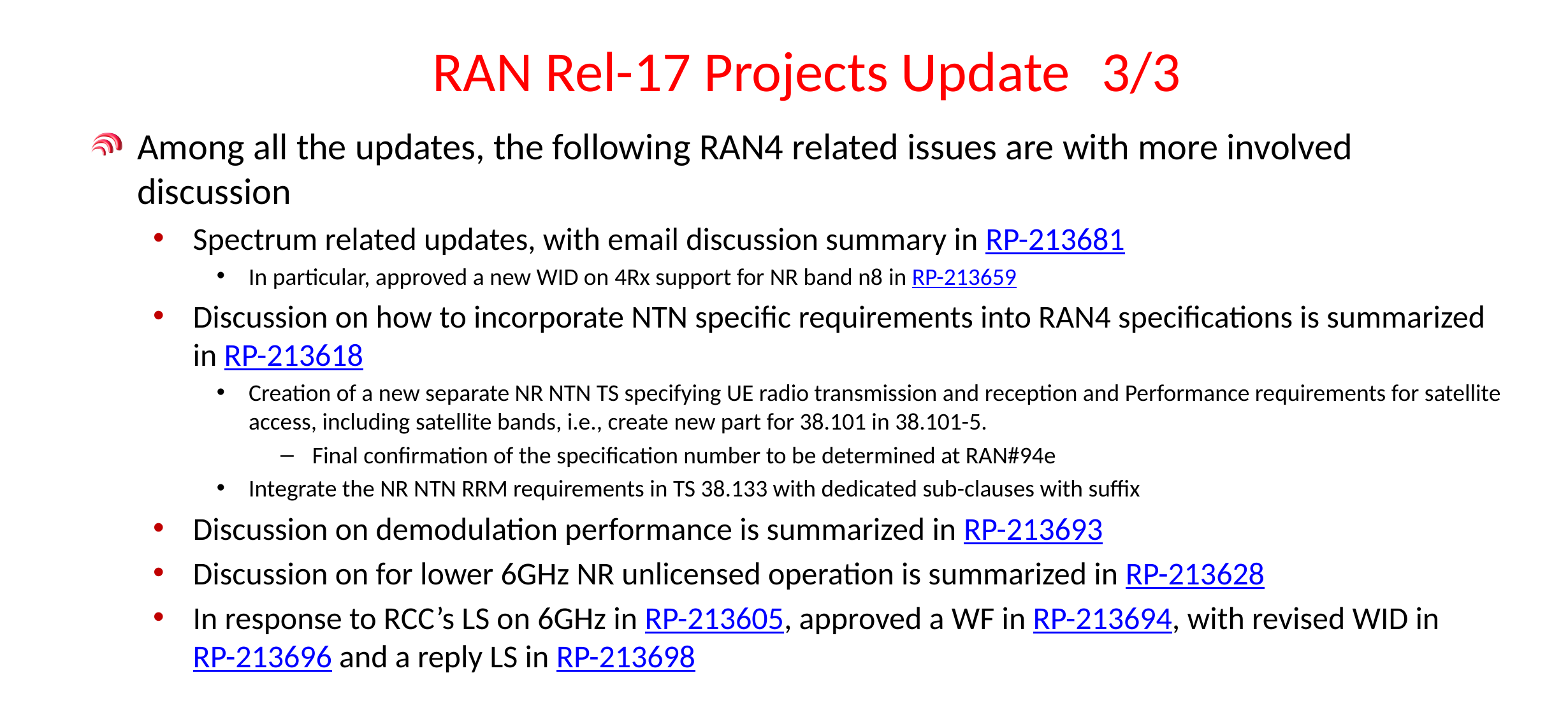

# RAN Rel-17 Projects Update	3/3
Among all the updates, the following RAN4 related issues are with more involved discussion
Spectrum related updates, with email discussion summary in RP-213681
In particular, approved a new WID on 4Rx support for NR band n8 in RP-213659
Discussion on how to incorporate NTN specific requirements into RAN4 specifications is summarized in RP-213618
Creation of a new separate NR NTN TS specifying UE radio transmission and reception and Performance requirements for satellite access, including satellite bands, i.e., create new part for 38.101 in 38.101-5.
Final confirmation of the specification number to be determined at RAN#94e
Integrate the NR NTN RRM requirements in TS 38.133 with dedicated sub-clauses with suffix
Discussion on demodulation performance is summarized in RP-213693
Discussion on for lower 6GHz NR unlicensed operation is summarized in RP-213628
In response to RCC’s LS on 6GHz in RP-213605, approved a WF in RP-213694, with revised WID in RP-213696 and a reply LS in RP-213698